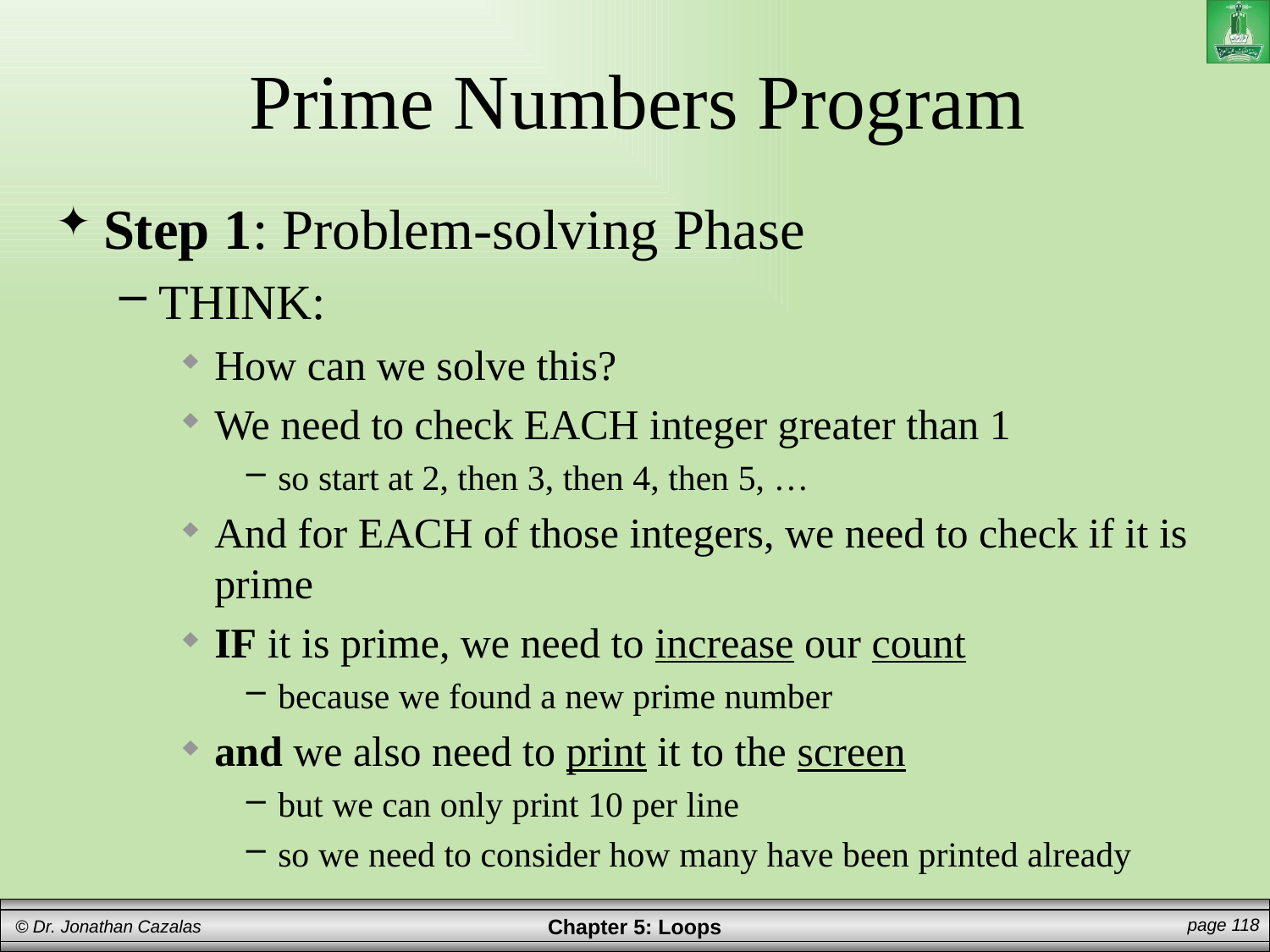

# Prime Numbers Program
Step 1: Problem-solving Phase
THINK:
How can we solve this?
We need to check EACH integer greater than 1
so start at 2, then 3, then 4, then 5, …
And for EACH of those integers, we need to check if it is prime
IF it is prime, we need to increase our count
because we found a new prime number
and we also need to print it to the screen
but we can only print 10 per line
so we need to consider how many have been printed already